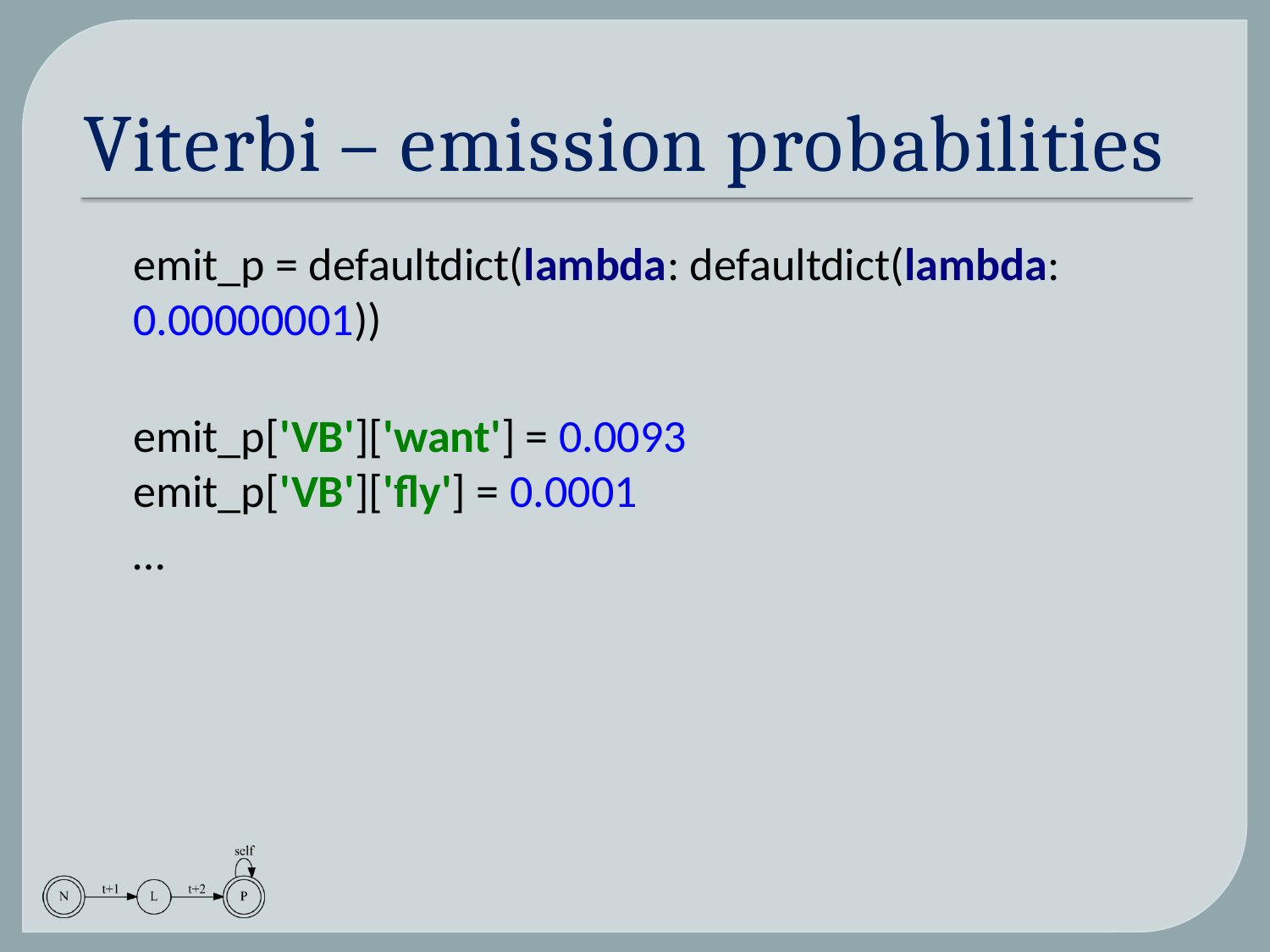

# Viterbi – emission probabilities
emit_p = defaultdict(lambda: defaultdict(lambda: 0.00000001))
emit_p['VB']['want'] = 0.0093
emit_p['VB']['fly'] = 0.0001
…